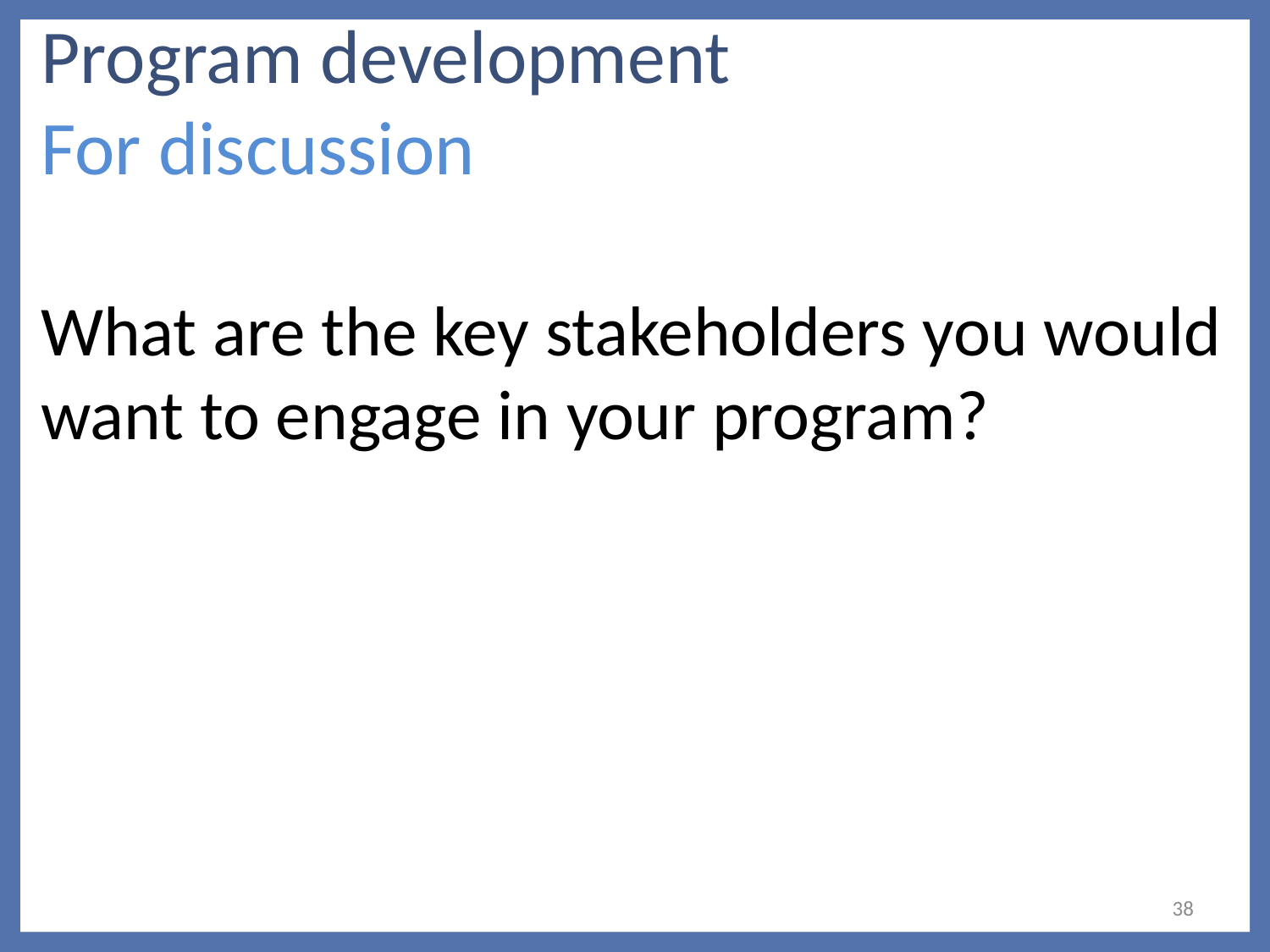

# Program development For discussion

What are the key stakeholders you would want to engage in your program?
38